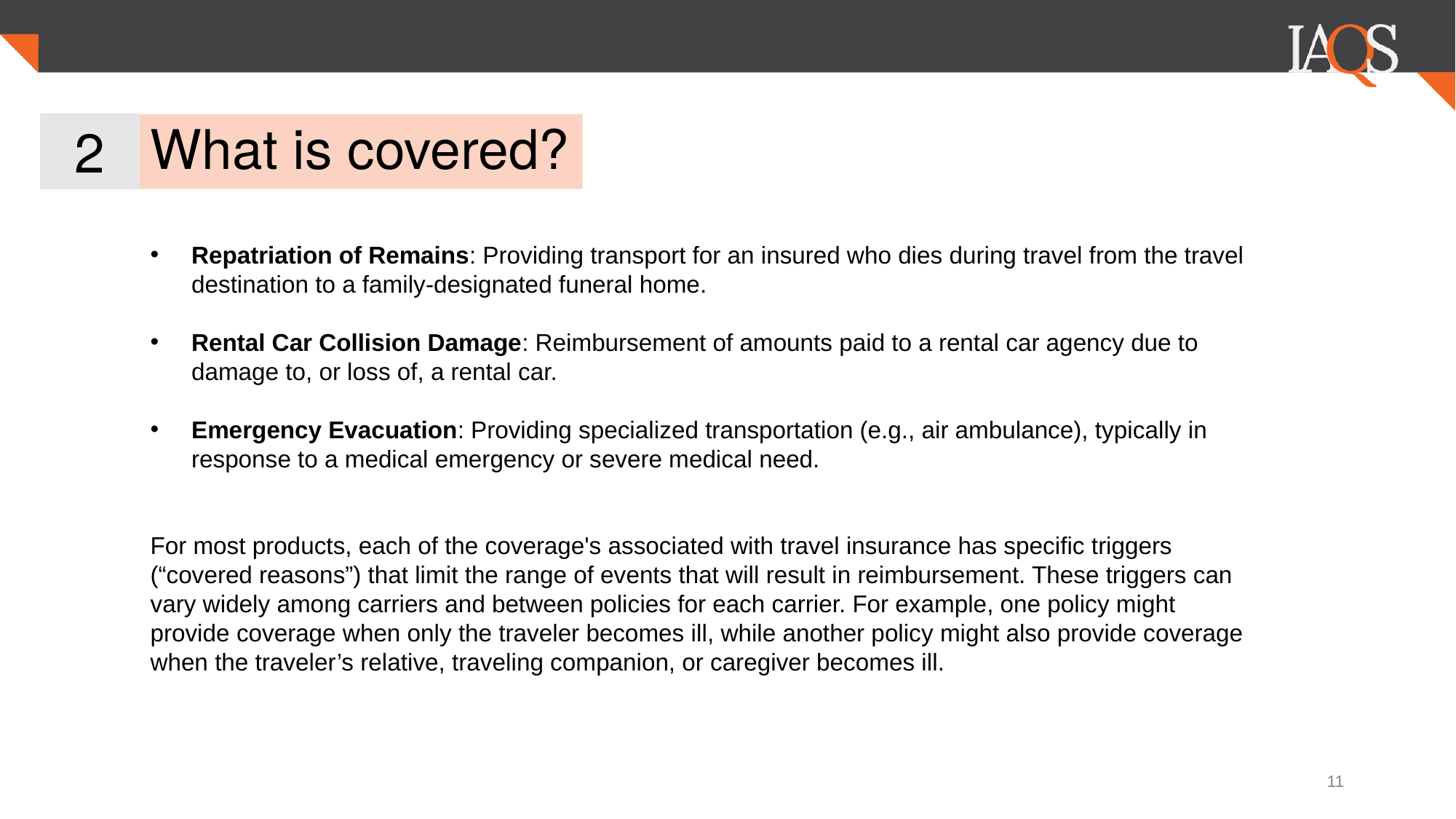

2
# What is covered?
Repatriation of Remains: Providing transport for an insured who dies during travel from the travel destination to a family-designated funeral home.

Rental Car Collision Damage: Reimbursement of amounts paid to a rental car agency due to damage to, or loss of, a rental car.

Emergency Evacuation: Providing specialized transportation (e.g., air ambulance), typically in response to a medical emergency or severe medical need.

For most products, each of the coverage's associated with travel insurance has specific triggers (“covered reasons”) that limit the range of events that will result in reimbursement. These triggers can vary widely among carriers and between policies for each carrier. For example, one policy might provide coverage when only the traveler becomes ill, while another policy might also provide coverage when the traveler’s relative, traveling companion, or caregiver becomes ill.
11